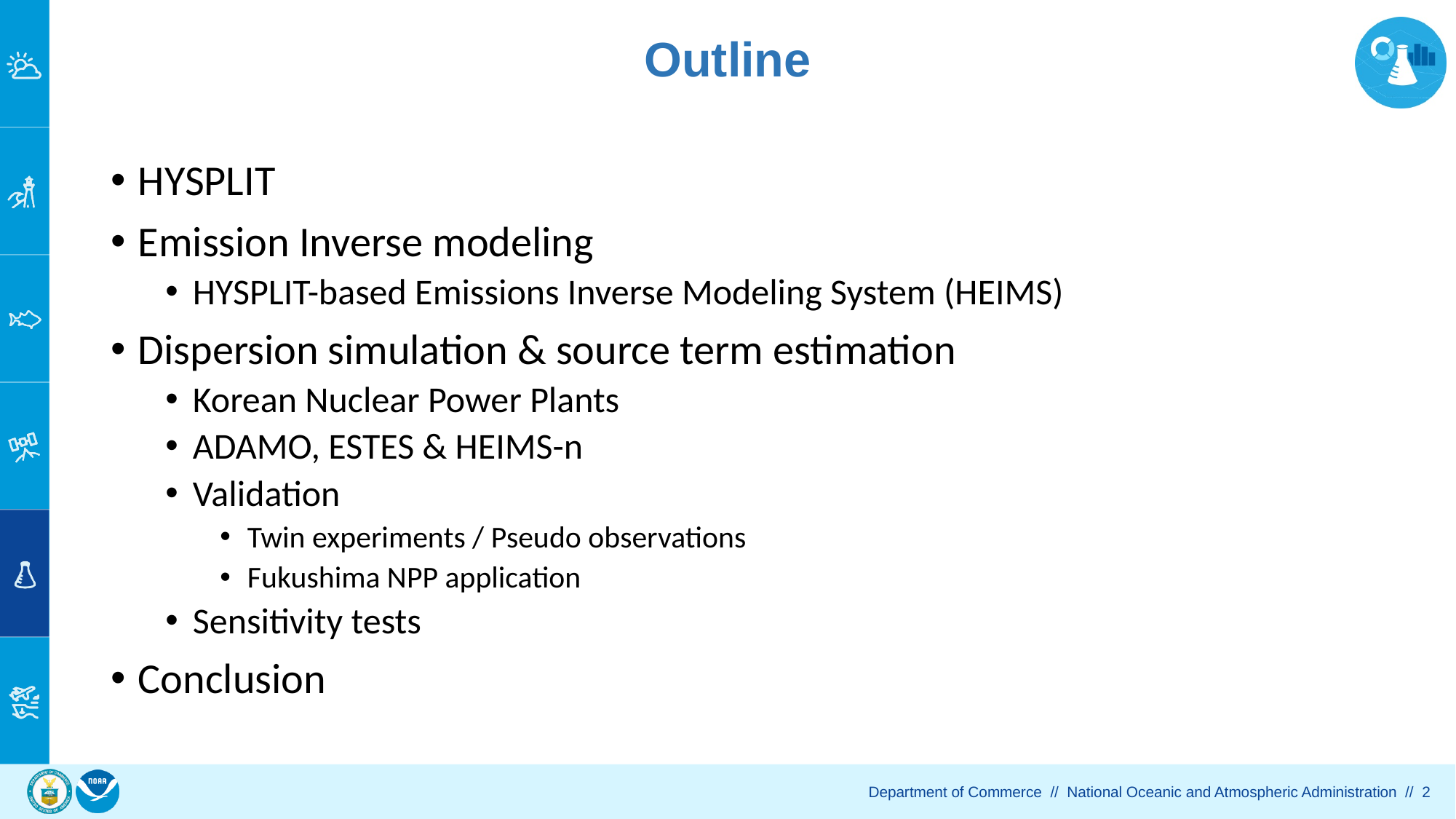

# Outline
HYSPLIT
Emission Inverse modeling
HYSPLIT-based Emissions Inverse Modeling System (HEIMS)
Dispersion simulation & source term estimation
Korean Nuclear Power Plants
ADAMO, ESTES & HEIMS-n
Validation
Twin experiments / Pseudo observations
Fukushima NPP application
Sensitivity tests
Conclusion